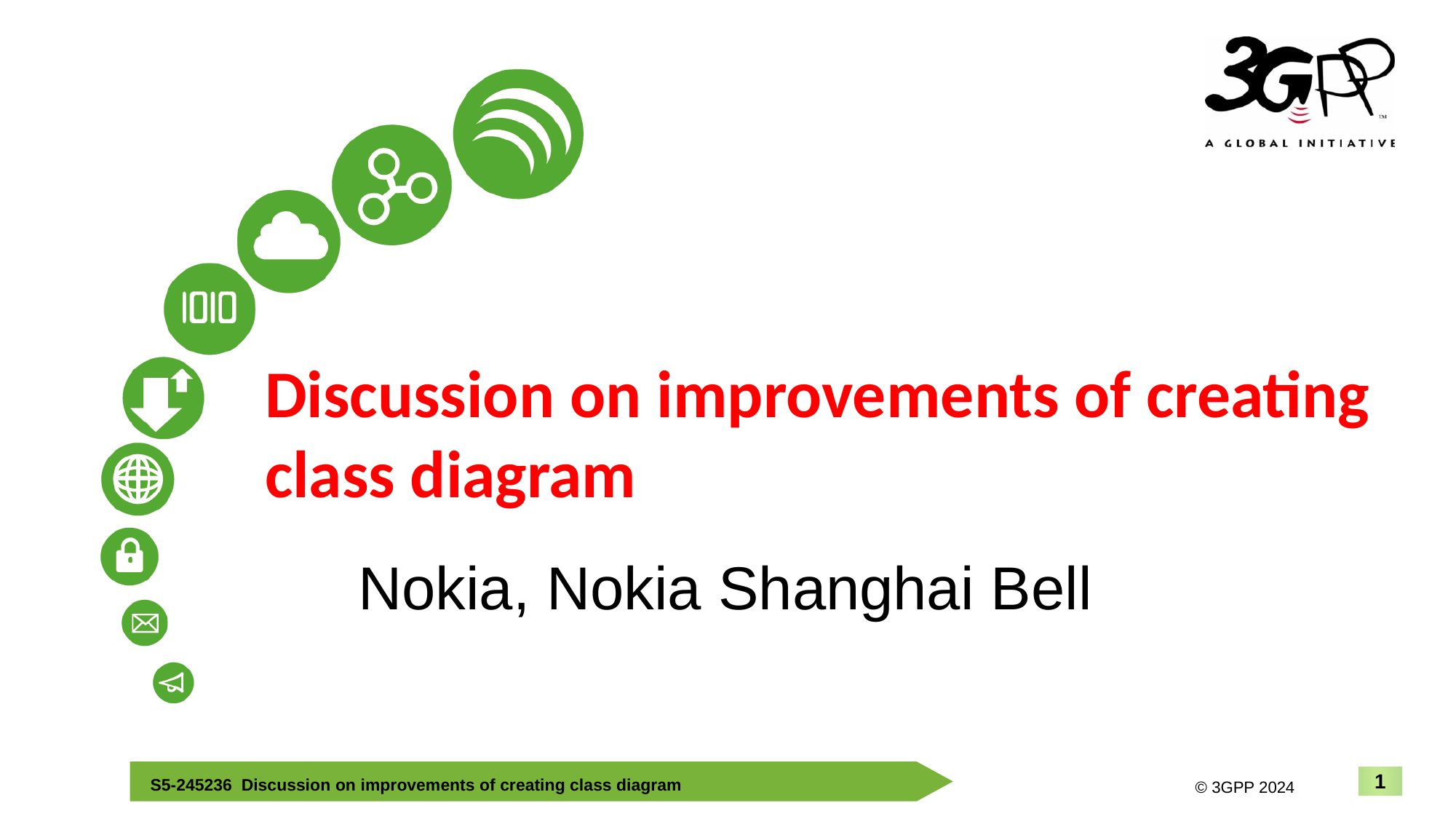

# Discussion on improvements of creating class diagram

Nokia, Nokia Shanghai Bell